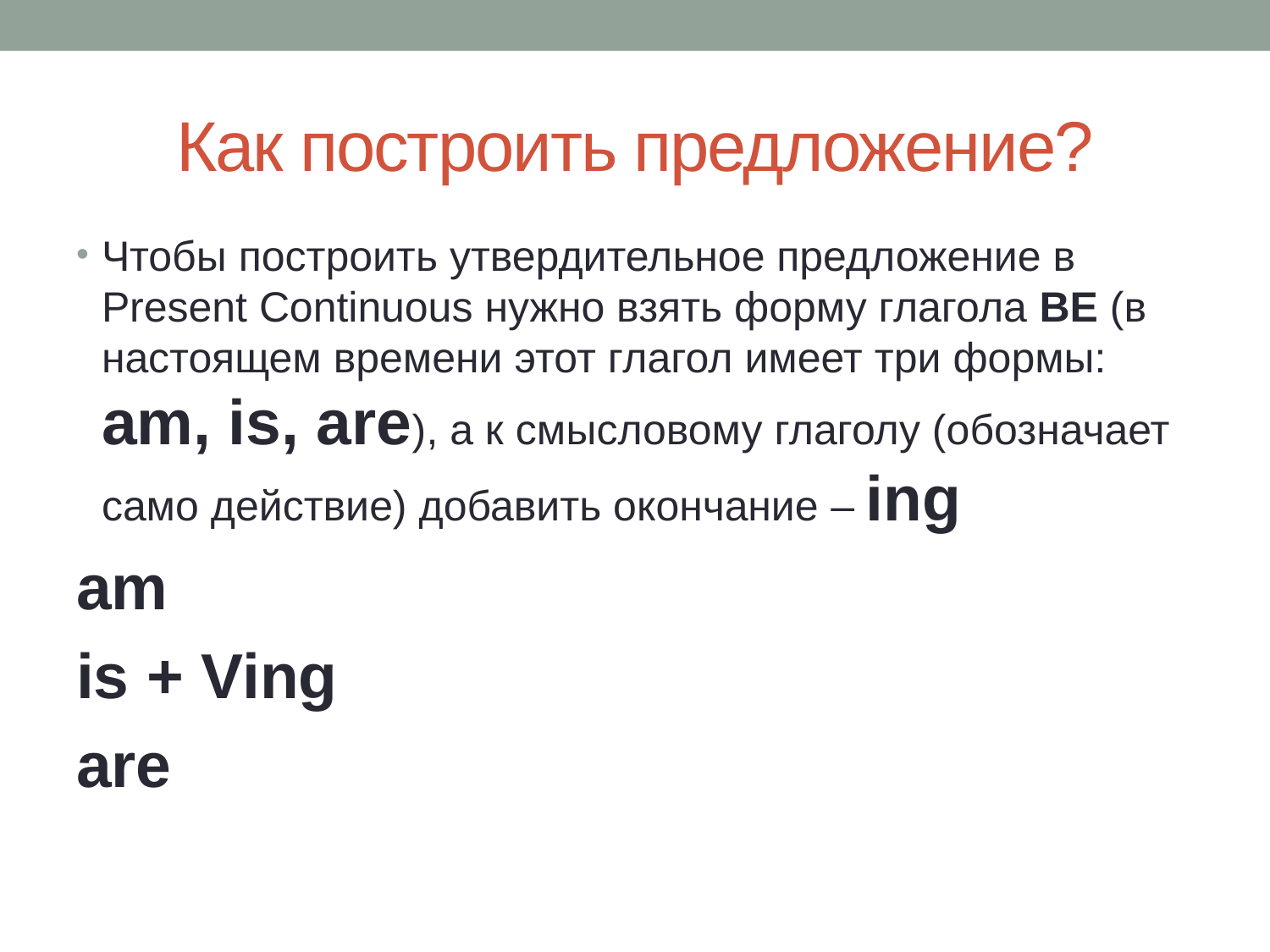

# Как построить предложение?
Чтобы построить утвердительное предложение в Present Continuous нужно взять форму глагола BE (в настоящем времени этот глагол имеет три формы: am, is, are), а к смысловому глаголу (обозначает само действие) добавить окончание – ing
am
is + Ving
are